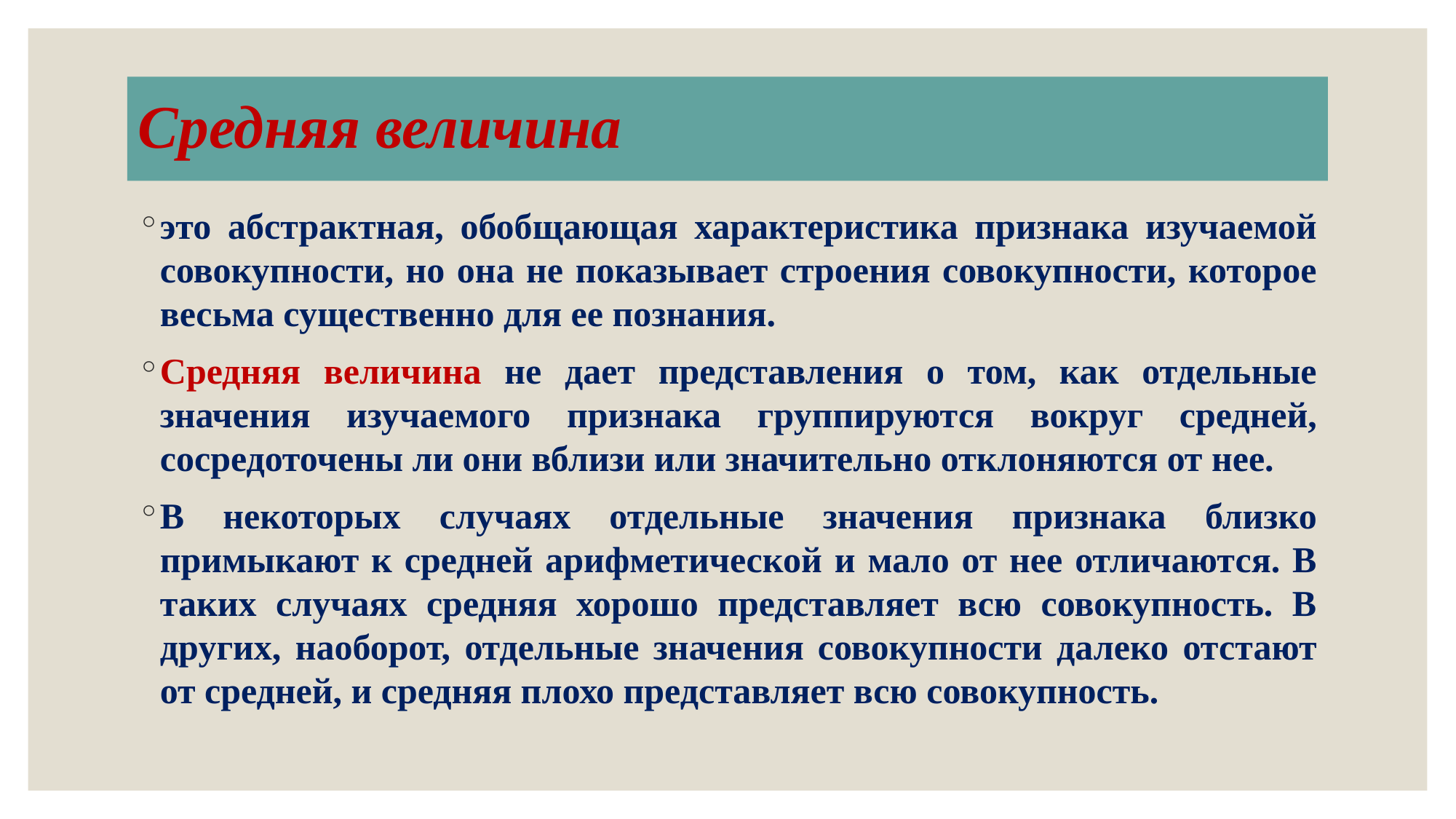

# Средняя величина
это абстрактная, обобщающая характеристика признака изучаемой совокупности, но она не показывает строения совокупности, которое весьма существенно для ее познания.
Средняя величина не дает представления о том, как отдельные значения изучаемого признака группируются вокруг средней, сосредоточены ли они вблизи или значительно отклоняются от нее.
В некоторых случаях отдельные значения признака близко примыкают к средней арифметической и мало от нее отличаются. В таких случаях средняя хорошо представляет всю совокупность. В других, наоборот, отдельные значения совокупности далеко отстают от средней, и средняя плохо представляет всю совокупность.